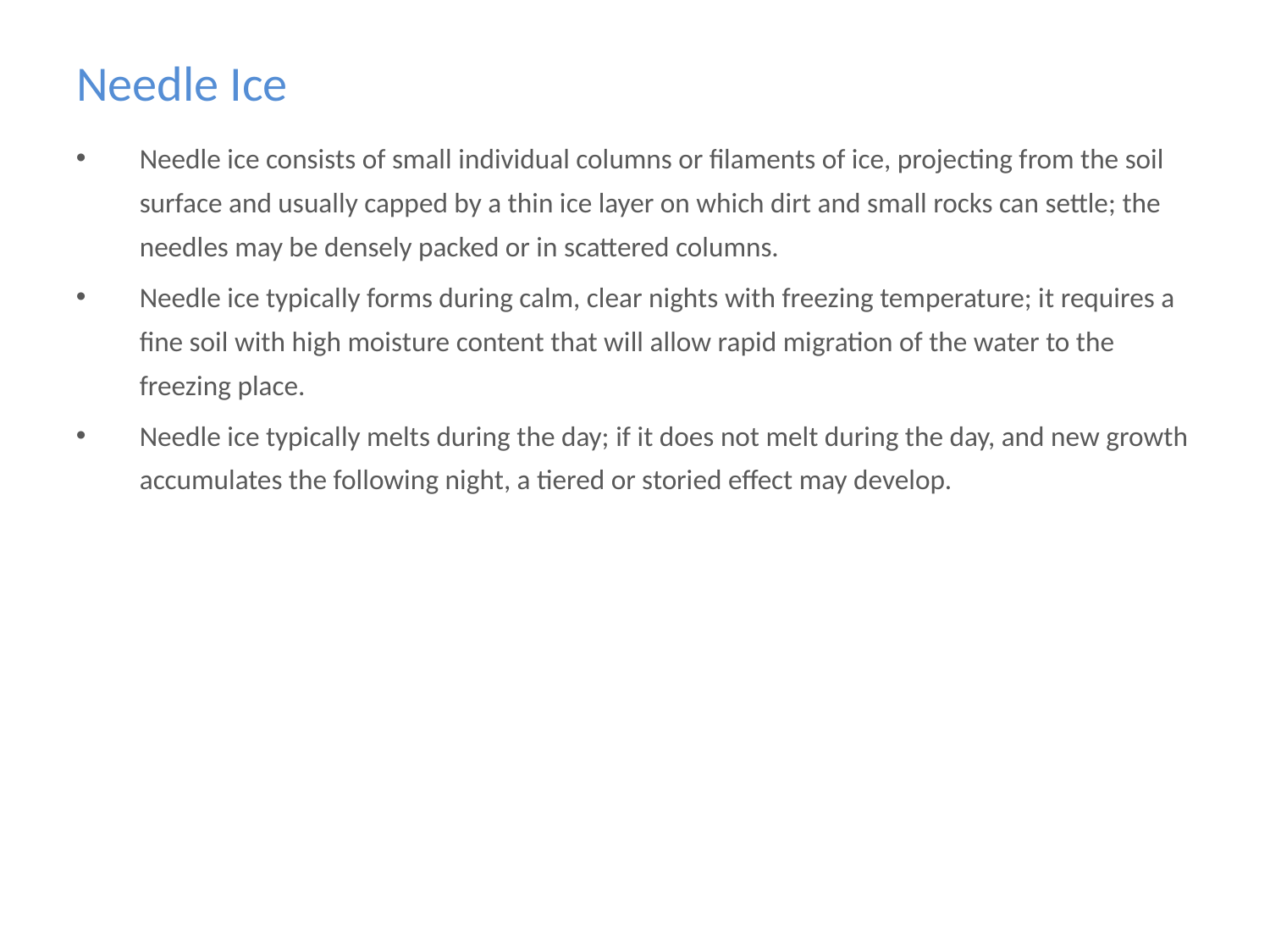

# Needle Ice

Needle ice consists of small individual columns or filaments of ice, projecting from the soil surface and usually capped by a thin ice layer on which dirt and small rocks can settle; the needles may be densely packed or in scattered columns.
Needle ice typically forms during calm, clear nights with freezing temperature; it requires a fine soil with high moisture content that will allow rapid migration of the water to the freezing place.
Needle ice typically melts during the day; if it does not melt during the day, and new growth accumulates the following night, a tiered or storied effect may develop.